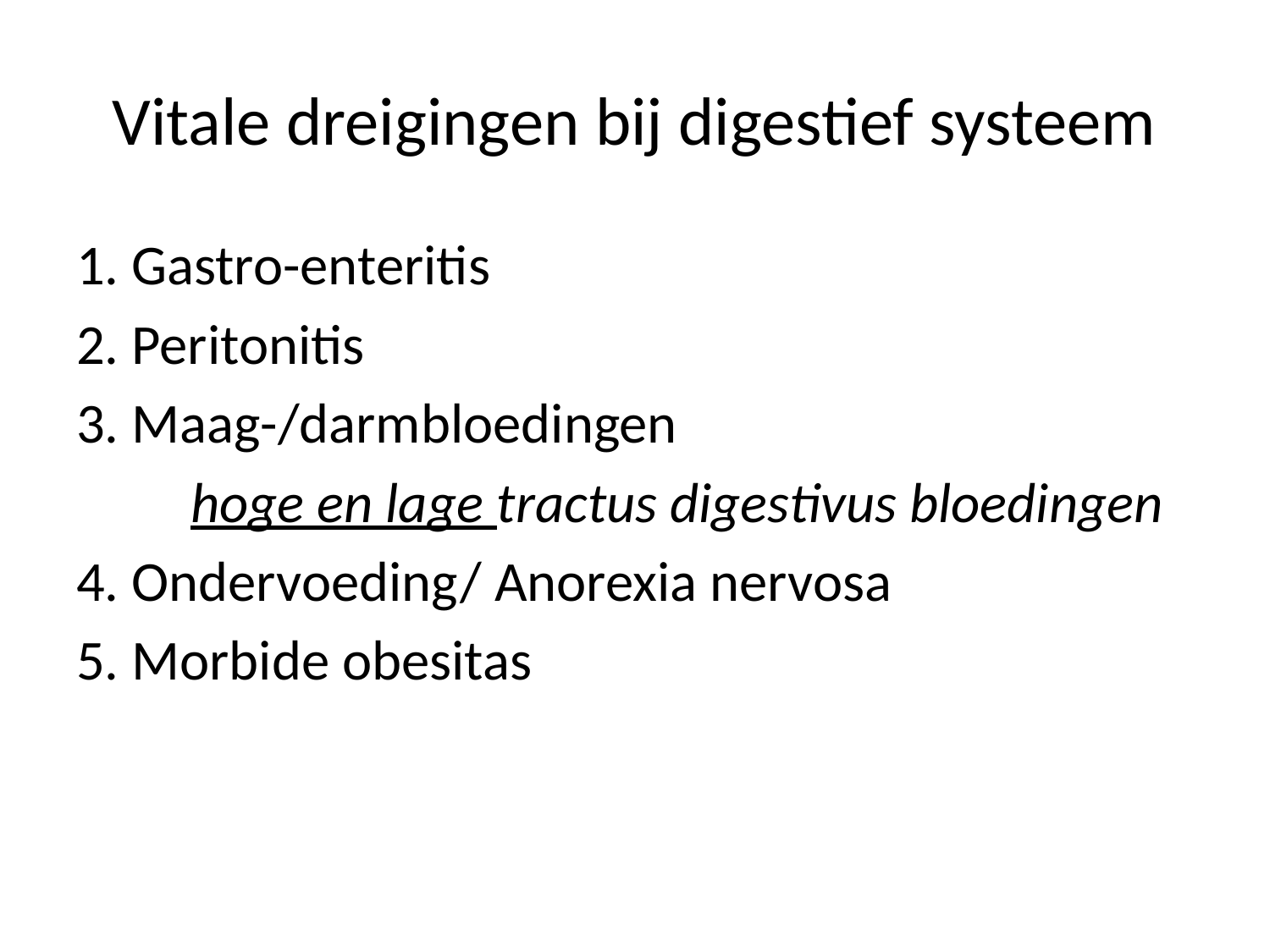

# Vitale dreigingen bij digestief systeem
1. Gastro-enteritis
2. Peritonitis
3. Maag-/darmbloedingen
         hoge en lage tractus digestivus bloedingen
4. Ondervoeding/ Anorexia nervosa
5. Morbide obesitas